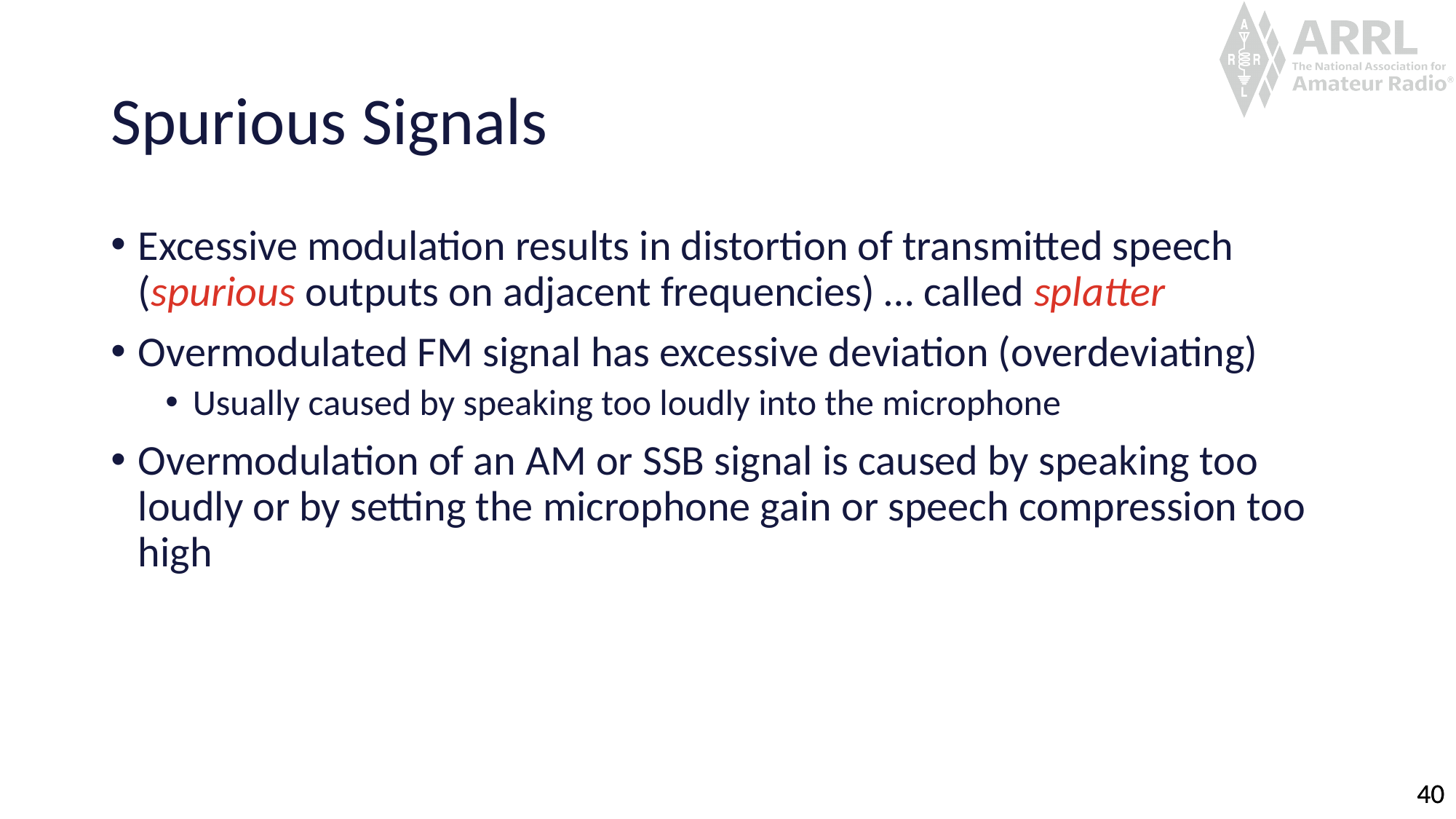

# Spurious Signals
Excessive modulation results in distortion of transmitted speech (spurious outputs on adjacent frequencies) … called splatter
Overmodulated FM signal has excessive deviation (overdeviating)
Usually caused by speaking too loudly into the microphone
Overmodulation of an AM or SSB signal is caused by speaking too loudly or by setting the microphone gain or speech compression too high